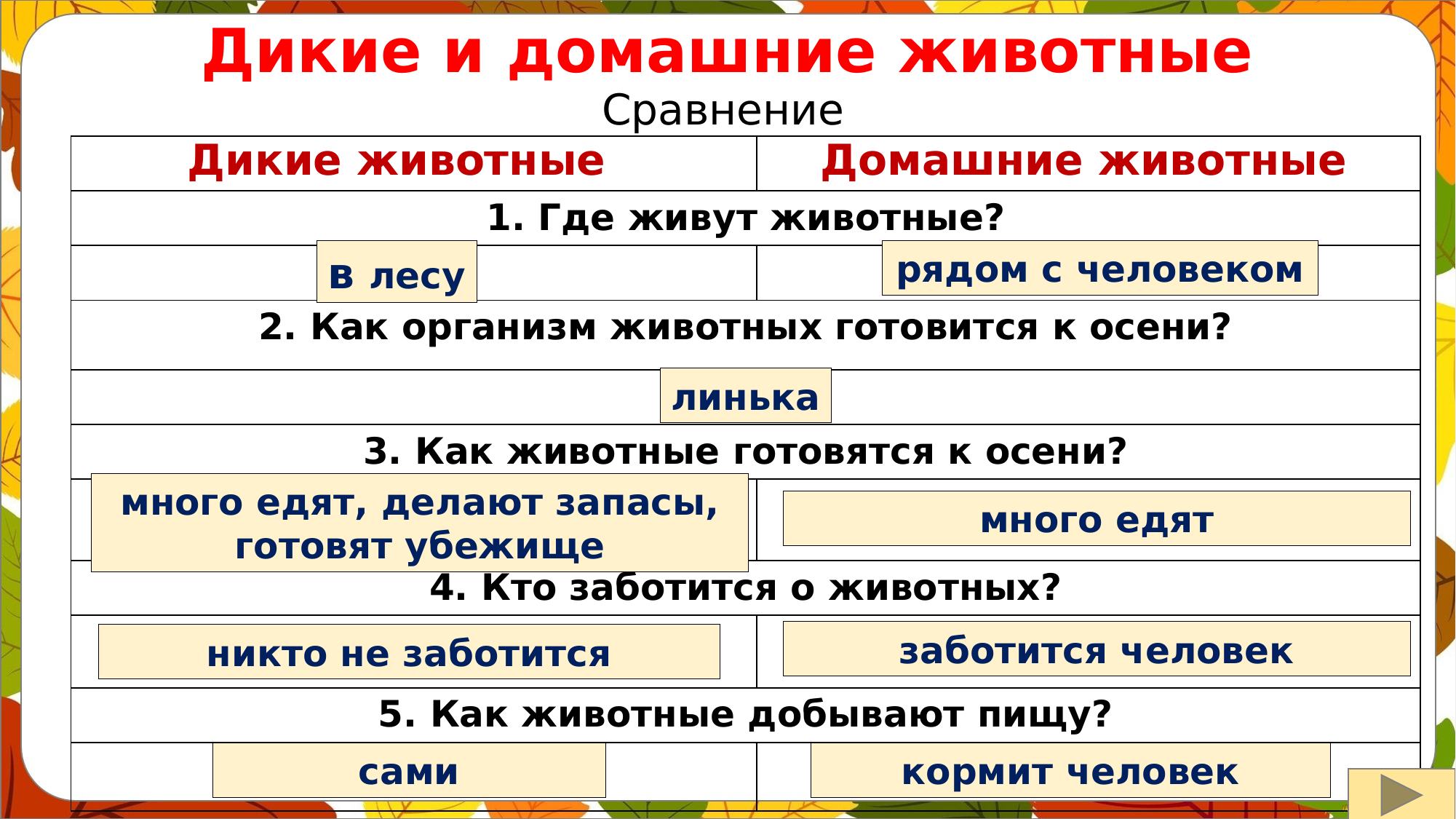

Дикие и домашние животные
Сравнение
Дикие животные
Домашние животные
|  |  |
| --- | --- |
| 1. Где живут животные? |  |
|  |  |
| 2. Как организм животных готовится к осени? |  |
|  |  |
| 3. Как животные готовятся к осени? |  |
|  |  |
| 4. Кто заботится о животных? |  |
|  |  |
| 5. Как животные добывают пищу? |  |
|  |  |
в лесу
рядом с человеком
линька
много едят, делают запасы,
готовят убежище
много едят
заботится человек
никто не заботится
сами
кормит человек